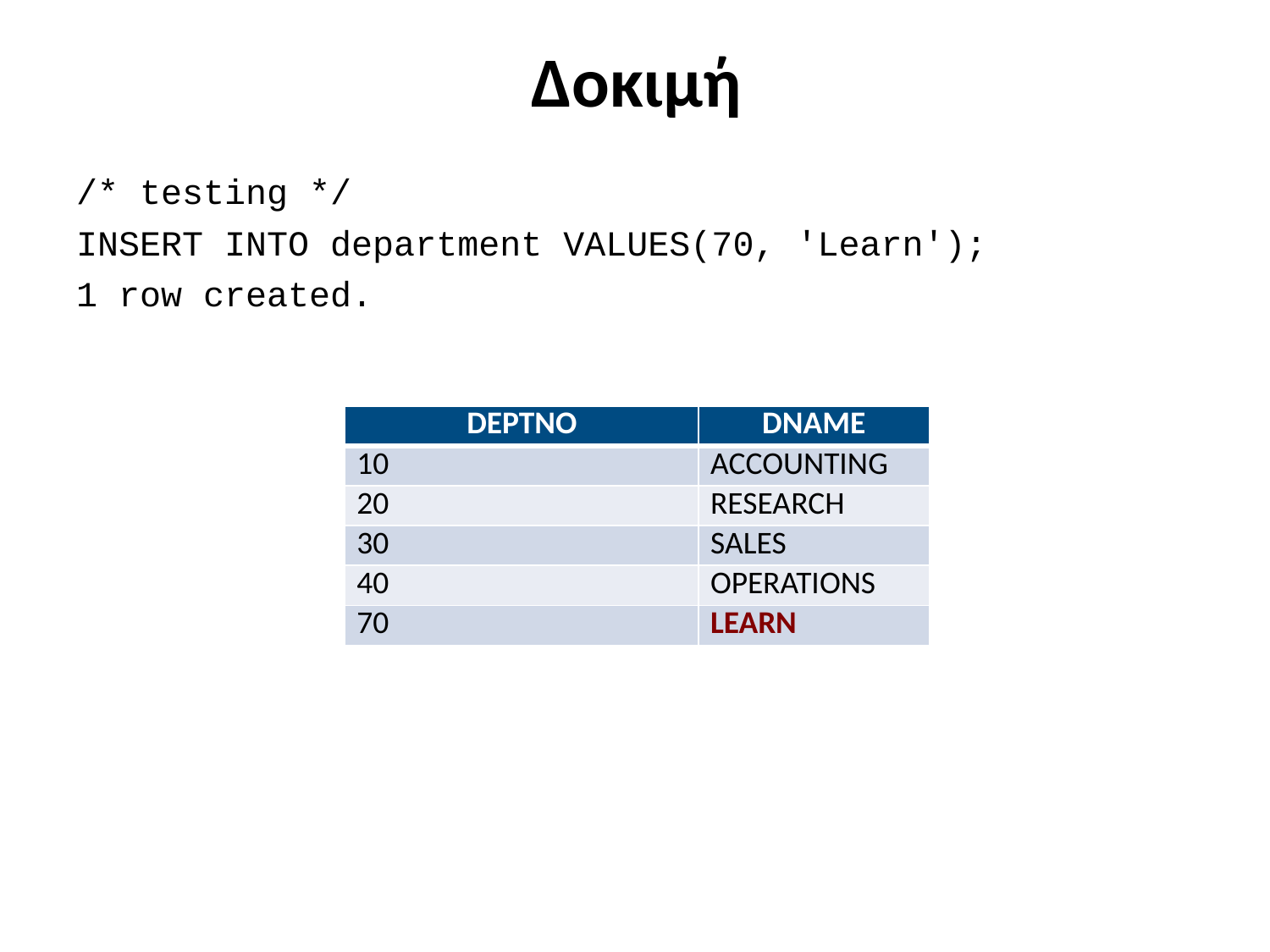

# Δοκιμή
/* testing */
INSERT INTO department VALUES(70, 'Learn');
1 row created.

| DEPTNO | DNAME |
| --- | --- |
| 10 | ACCOUNTING |
| 20 | RESEARCH |
| 30 | SALES |
| 40 | OPERATIONS |
| 70 | LEARN |